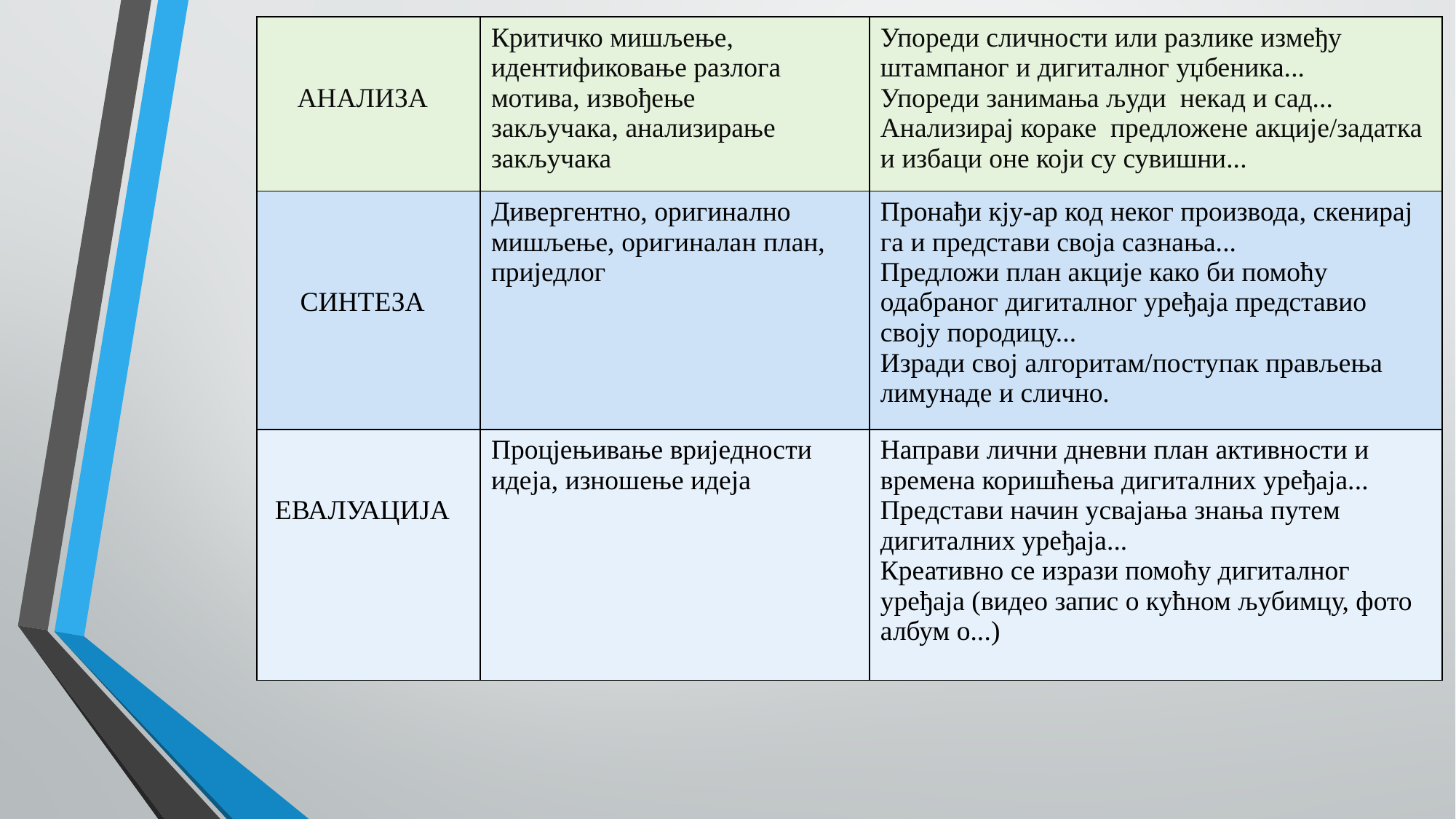

| ​ ​ АНАЛИЗА  ​ | Критичко мишљење, идентификовање разлога мотива, извођење закључака, анализирање закључака  ​ | Упореди сличности или разлике између штампаног и дигиталног уџбеника...  ​ Упореди занимања људи  некад и сад...  ​ Анализирај кораке  предложене акције/задатка и избаци оне који су сувишни... ​ |
| --- | --- | --- |
| ​ ​ ​ СИНТЕЗА  ​ | Дивергентно, оригинално мишљење, оригиналан план, приједлог  ​ | Пронађи кју-ар код неког производа, скенирај га и представи своја сазнања... ​ Предложи план акције како би помоћу одабраног дигиталног уређаја представио своју породицу... ​ Изради свој алгоритам/поступак прављења лимунаде ​и слично. ​ |
| ​ ЕВАЛУАЦИЈА  ​ | Процјењивање вриједности идеја, изношење идеја  ​ | Направи лични дневни план активности и времена коришћења дигиталних уређаја... ​ Представи начин усвајања знања путем дигиталних уређаја... ​ Креативно се изрази помоћу дигиталног уређаја (видео запис о кућном љубимцу, фото албум о...) ​ |